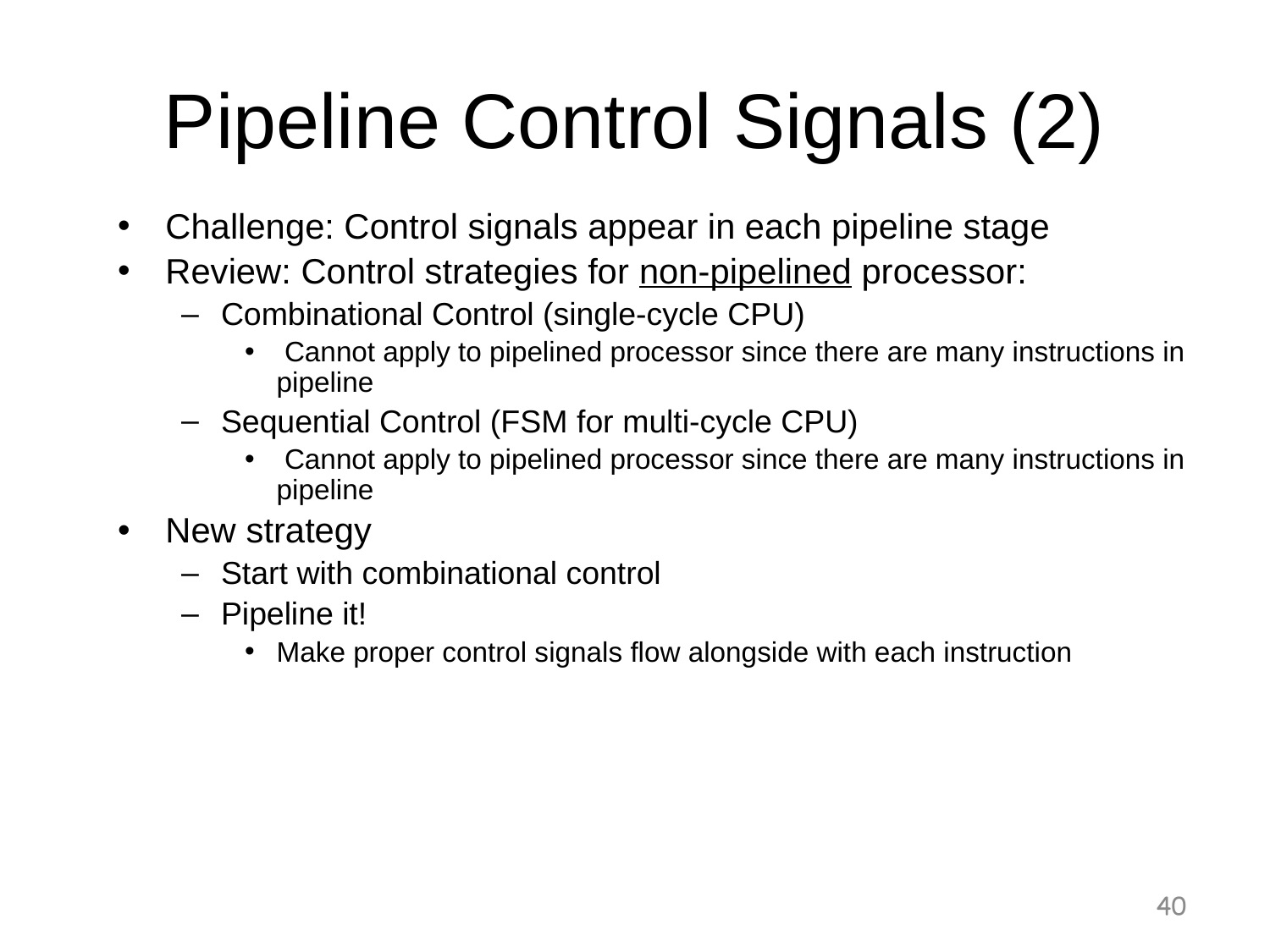

# Pipeline Control Signals (2)

Challenge: Control signals appear in each pipeline stage
Review: Control strategies for non-pipelined processor:
Combinational Control (single-cycle CPU)
 Cannot apply to pipelined processor since there are many instructions in pipeline
Sequential Control (FSM for multi-cycle CPU)
 Cannot apply to pipelined processor since there are many instructions in pipeline
New strategy
Start with combinational control
Pipeline it!
Make proper control signals flow alongside with each instruction

40